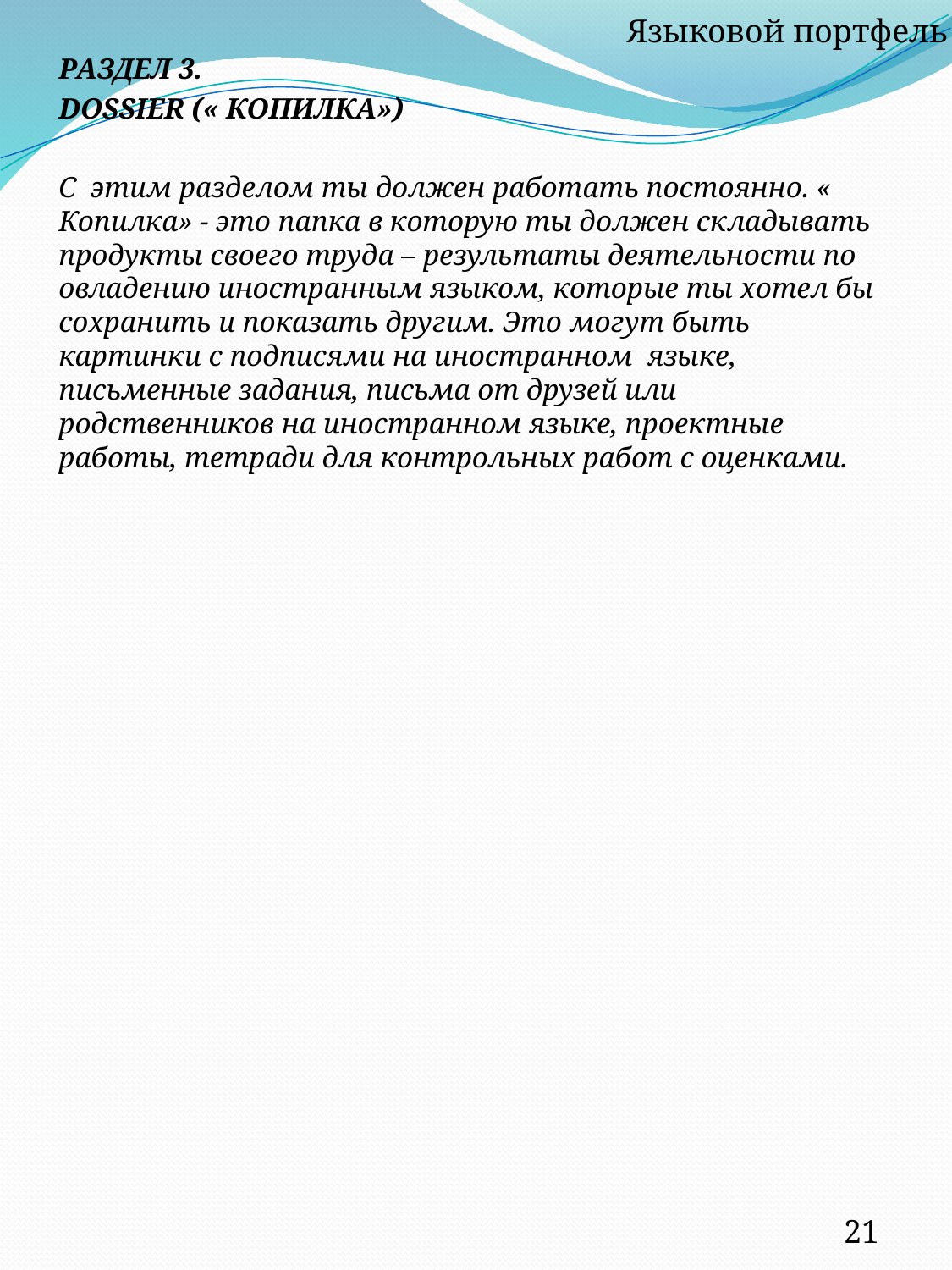

Языковой портфель
РАЗДЕЛ 3.
DOSSIER (« КОПИЛКА»)

С  этим разделом ты должен работать постоянно. « Копилка» - это папка в которую ты должен складывать продукты своего труда – результаты деятельности по овладению иностранным языком, которые ты хотел бы сохранить и показать другим. Это могут быть картинки с подписями на иностранном  языке, письменные задания, письма от друзей или родственников на иностранном языке, проектные работы, тетради для контрольных работ с оценками.

21